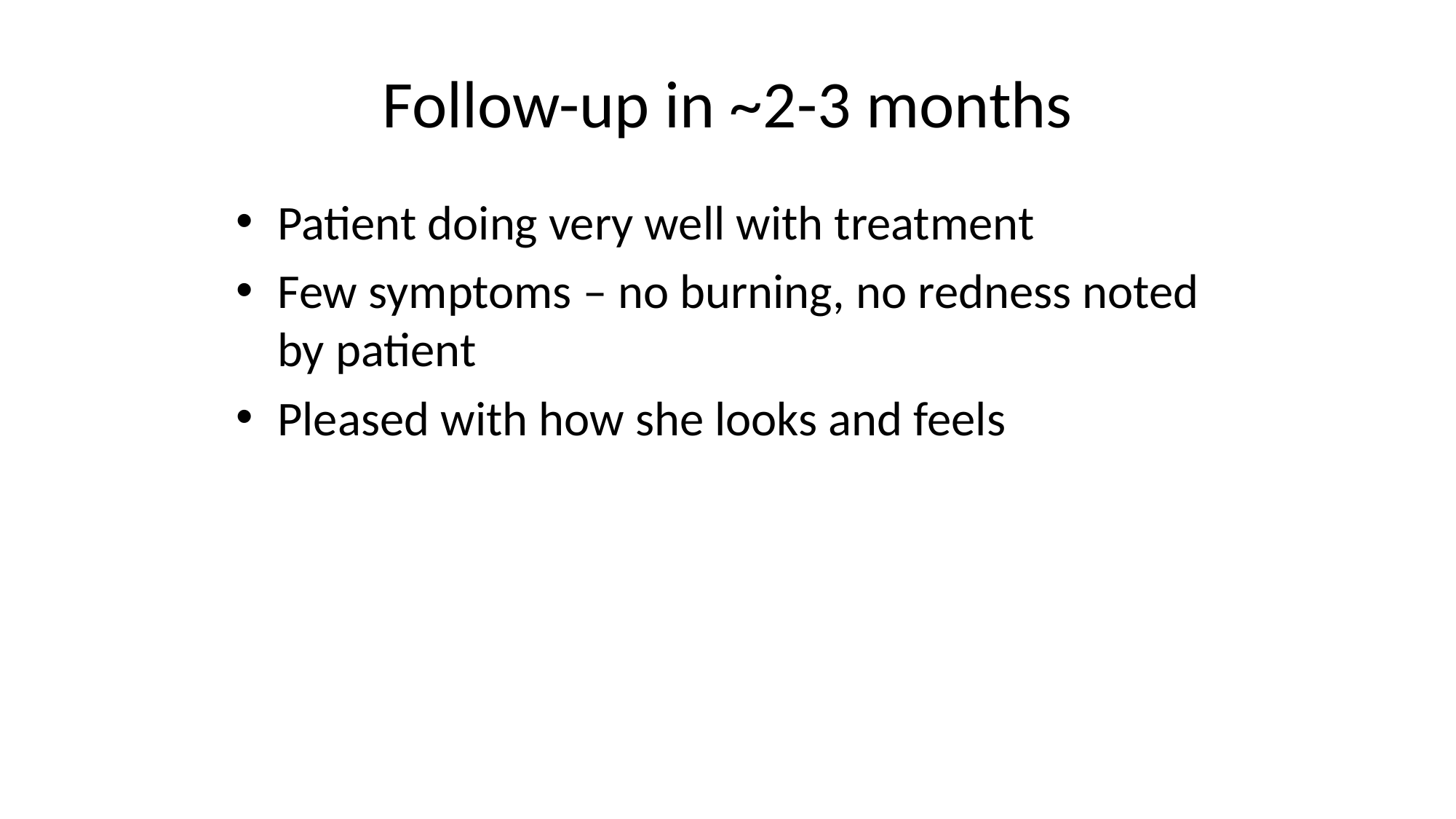

Follow-up in ~2-3 months
Patient doing very well with treatment
Few symptoms – no burning, no redness noted by patient
Pleased with how she looks and feels